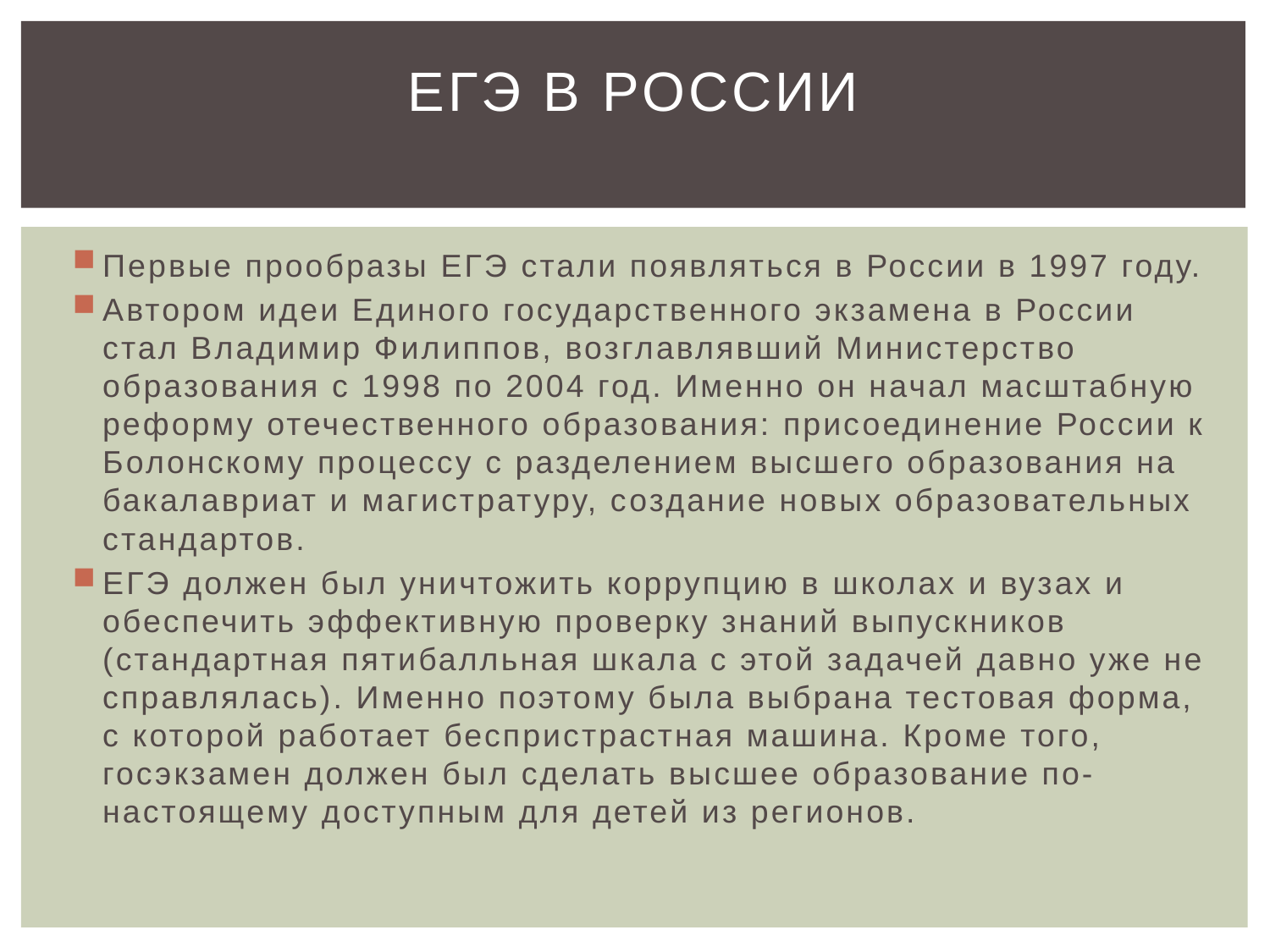

# ЕГЭ в России
Первые прообразы ЕГЭ стали появляться в России в 1997 году.
Автором идеи Единого государственного экзамена в России стал Владимир Филиппов, возглавлявший Министерство образования с 1998 по 2004 год. Именно он начал масштабную реформу отечественного образования: присоединение России к Болонскому процессу с разделением высшего образования на бакалавриат и магистратуру, создание новых образовательных стандартов.
ЕГЭ должен был уничтожить коррупцию в школах и вузах и обеспечить эффективную проверку знаний выпускников (стандартная пятибалльная шкала с этой задачей давно уже не справлялась). Именно поэтому была выбрана тестовая форма, с которой работает беспристрастная машина. Кроме того, госэкзамен должен был сделать высшее образование по-настоящему доступным для детей из регионов.